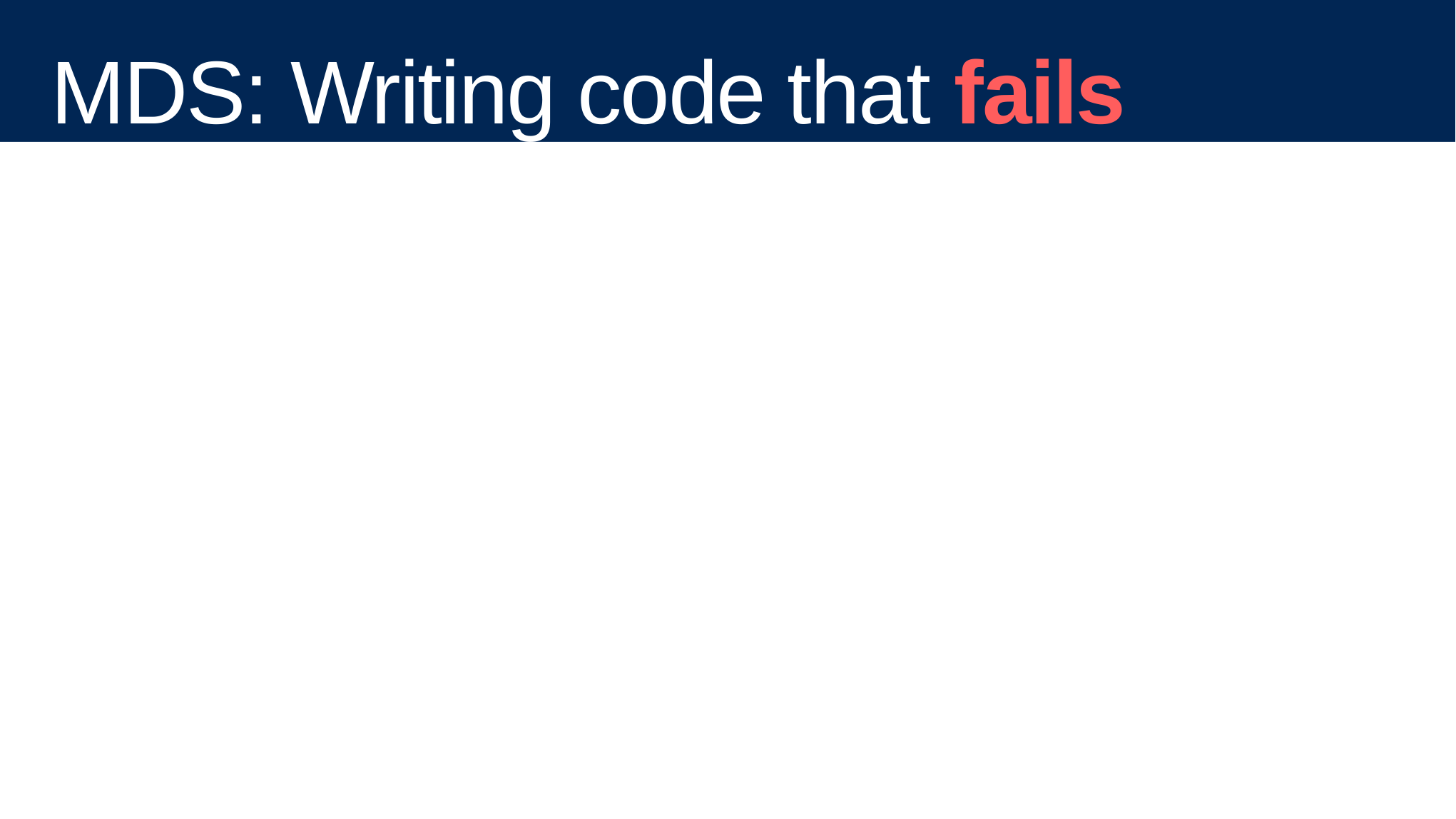

# MDS: Writing code that fails
protected override void Render(HtmlTextWriter writer)
{
	writer.Write(“<script>alert(‘hi!’);</script>”);
}